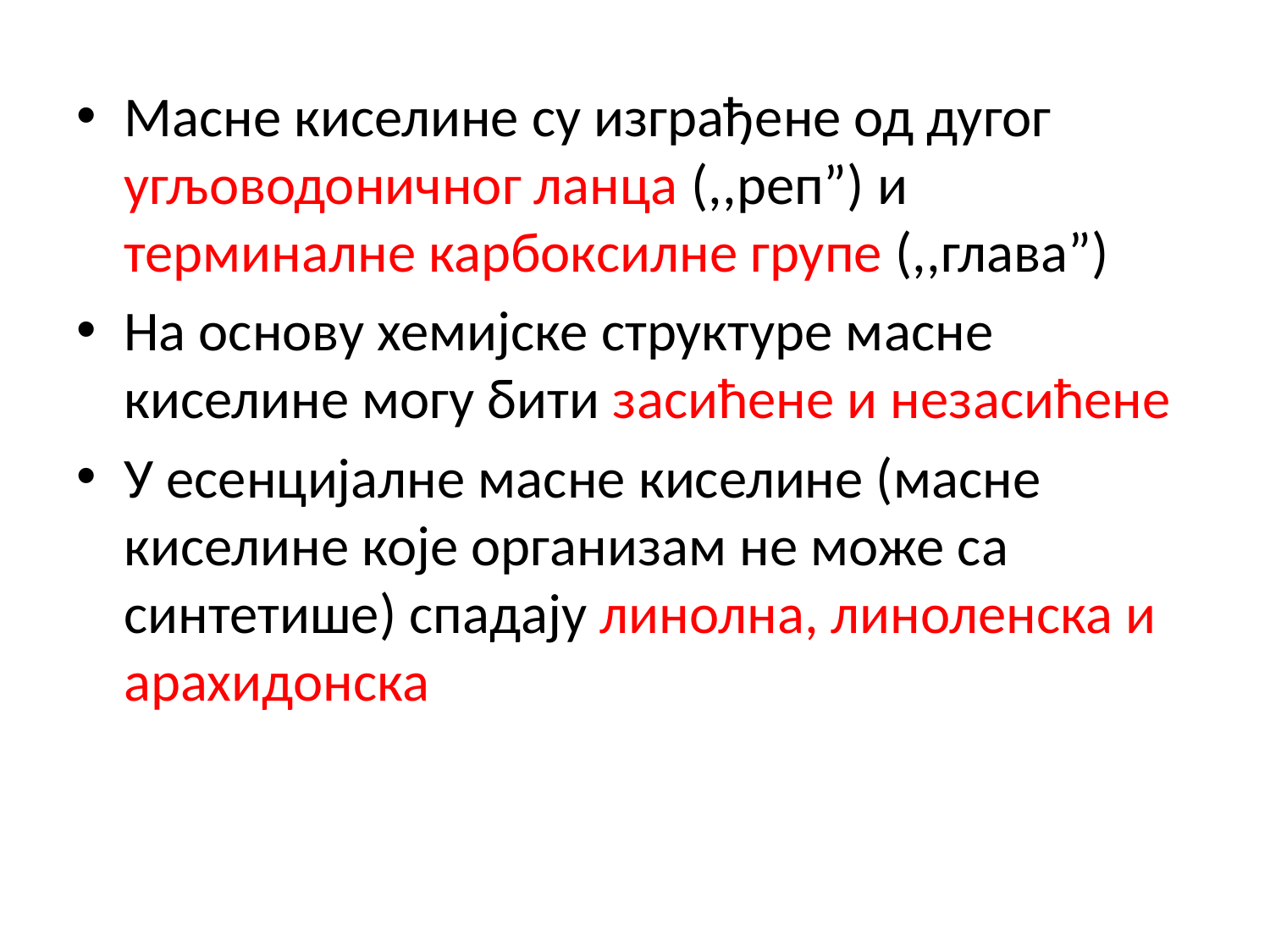

Масне киселине су изграђене од дугог угљоводоничног ланца (,,реп”) и терминалне карбоксилне групе (,,глава”)
На основу хемијске структуре масне киселине могу бити засићене и незасићене
У есенцијалне масне киселине (масне киселине које организам не може са синтетише) спадају линолна, линоленска и арахидонска